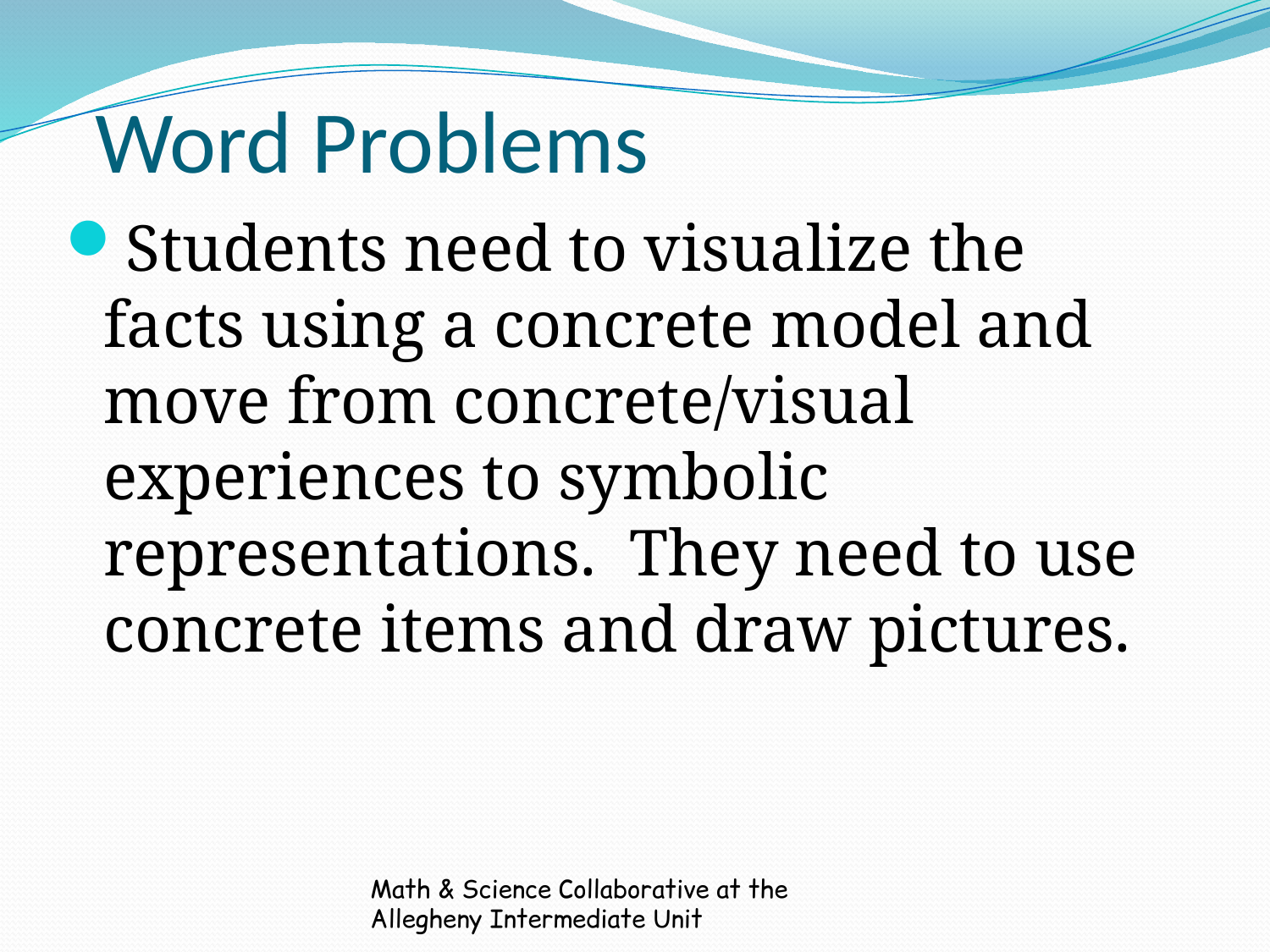

# Word Problems
Students need to visualize the facts using a concrete model and move from concrete/visual experiences to symbolic representations.  They need to use concrete items and draw pictures.
Math & Science Collaborative at the Allegheny Intermediate Unit